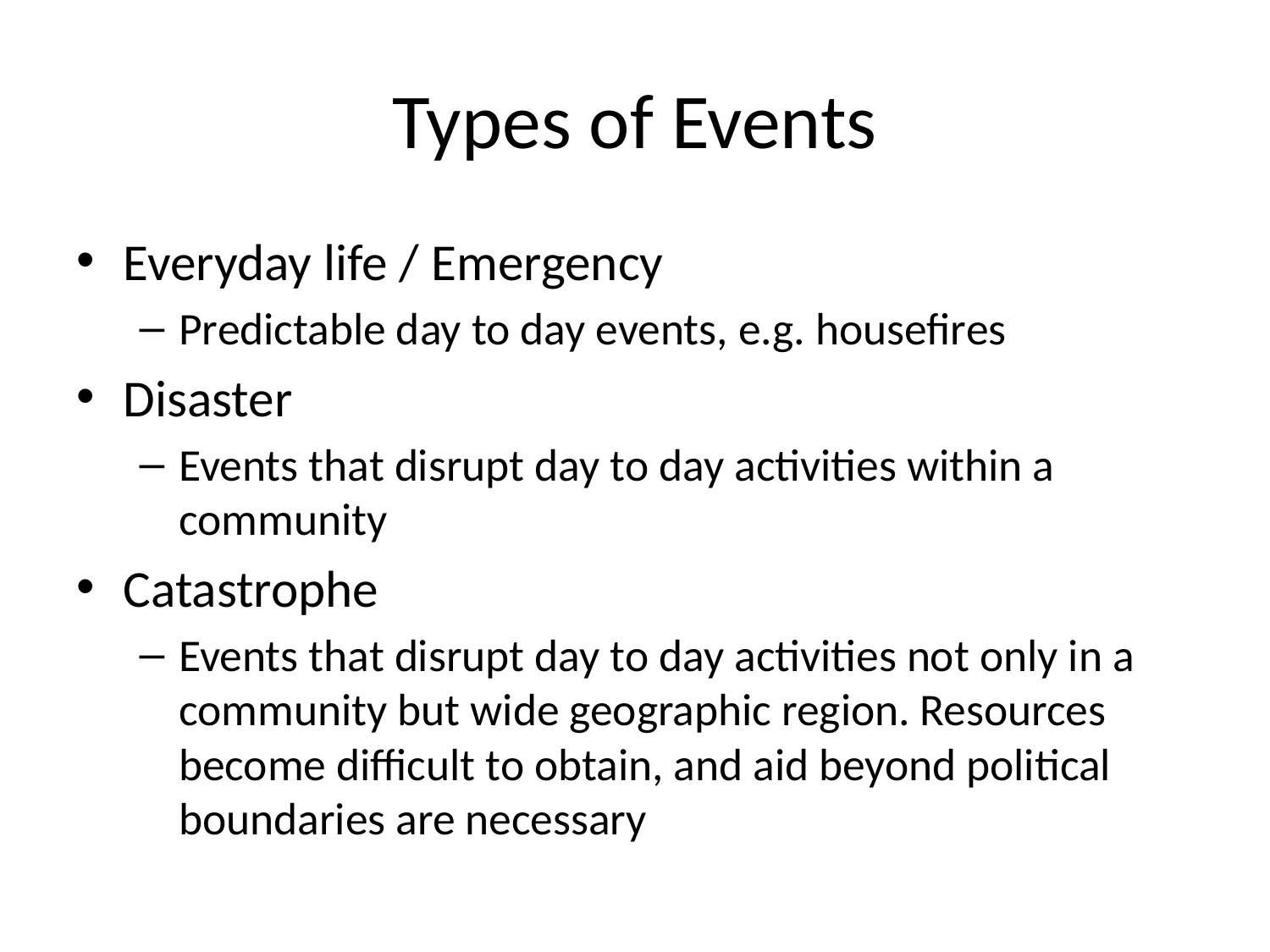

# Types of Events
Everyday life / Emergency
Predictable day to day events, e.g. housefires
Disaster
Events that disrupt day to day activities within a community
Catastrophe
Events that disrupt day to day activities not only in a community but wide geographic region. Resources become difficult to obtain, and aid beyond political boundaries are necessary